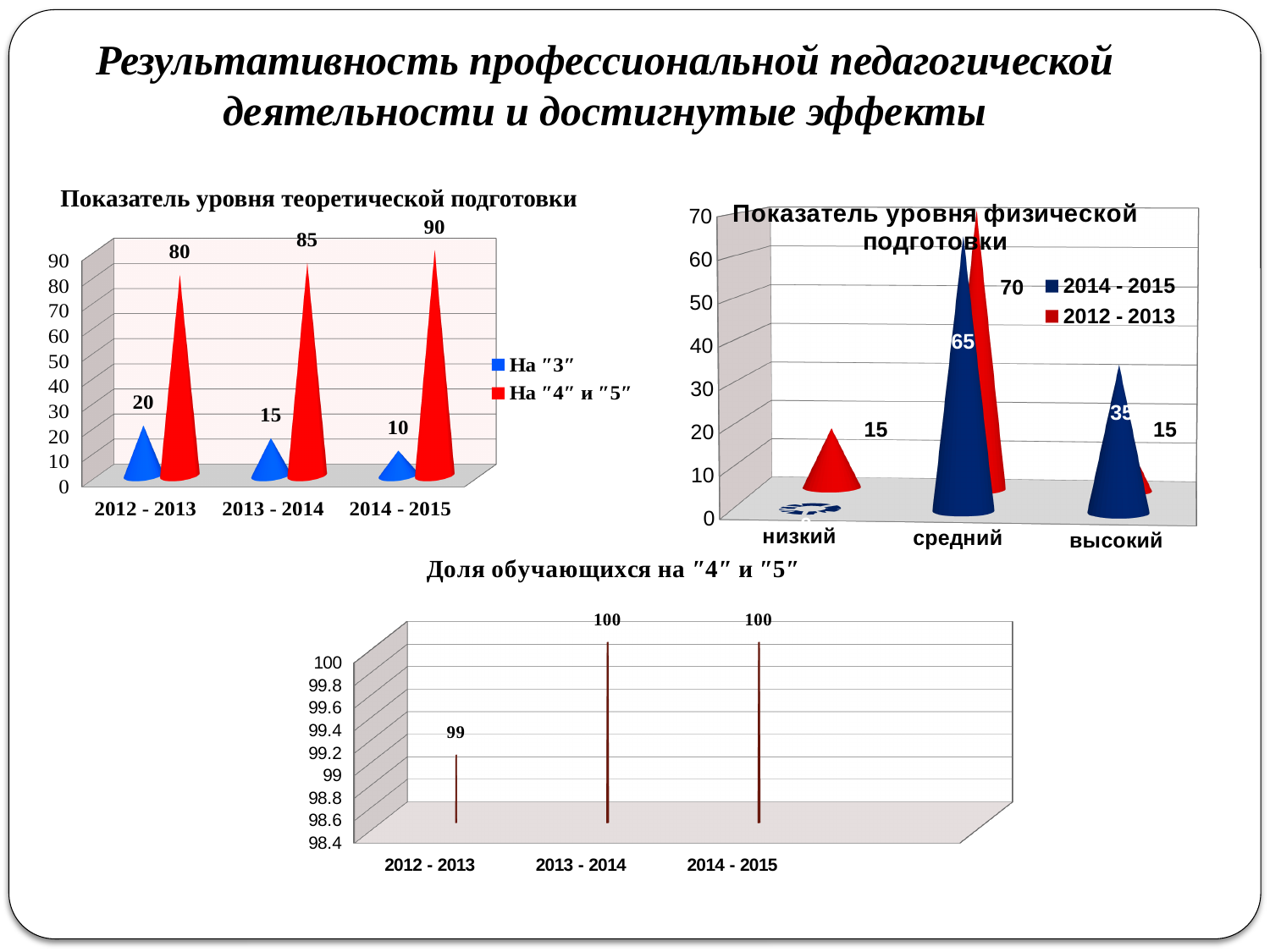

Результативность профессиональной педагогической деятельности и достигнутые эффекты

[unsupported chart]

Показатель уровня теоретической подготовки

[unsupported chart]

[unsupported chart]